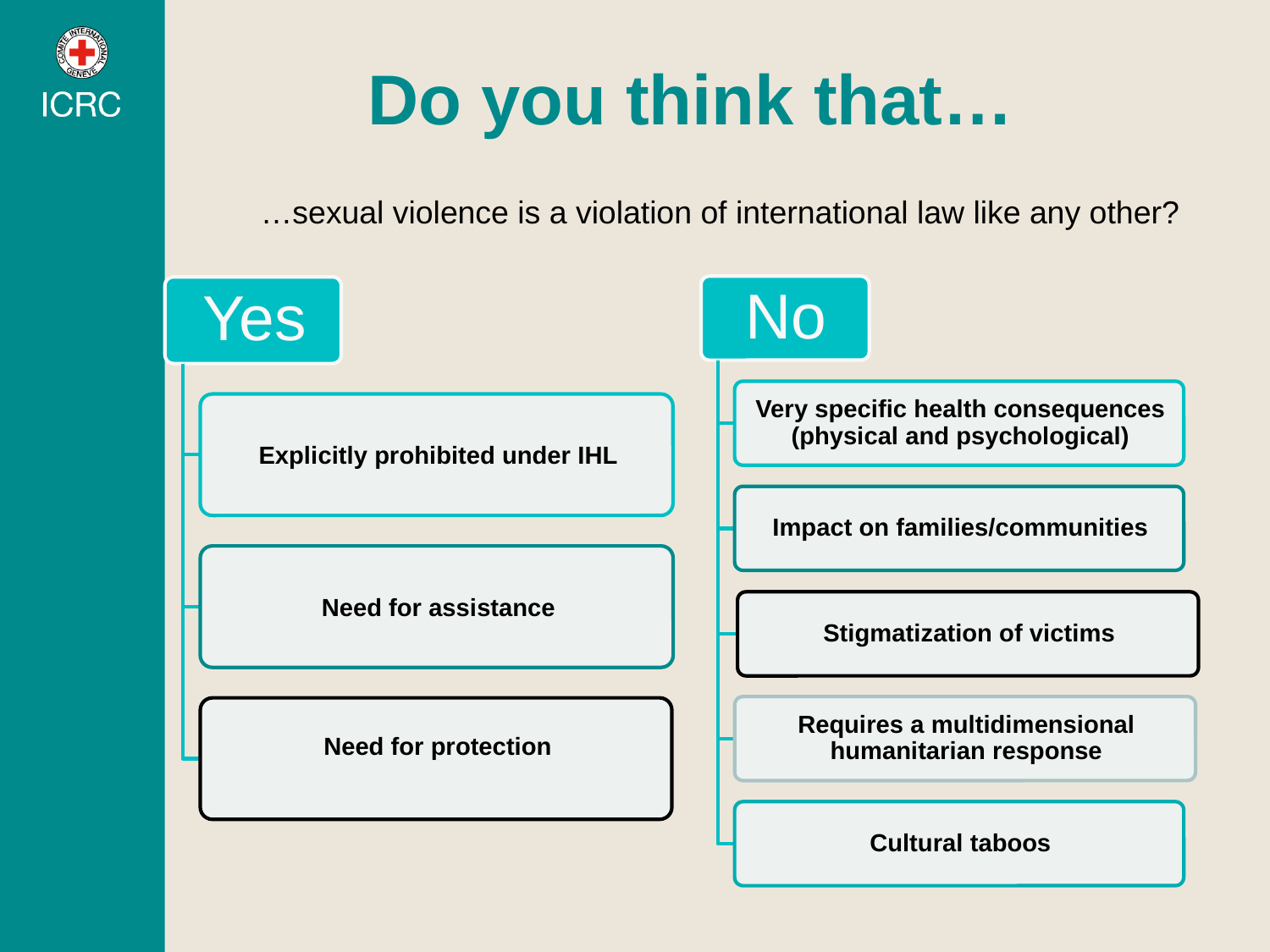

# Do you think that…
…sexual violence is a violation of international law like any other?
Yes
Explicitly prohibited under IHL
Need for assistance
Need for protection

No
Very specific health consequences (physical and psychological)
Impact on families/communities
Stigmatization of victims
Requires a multidimensional humanitarian response
Cultural taboos